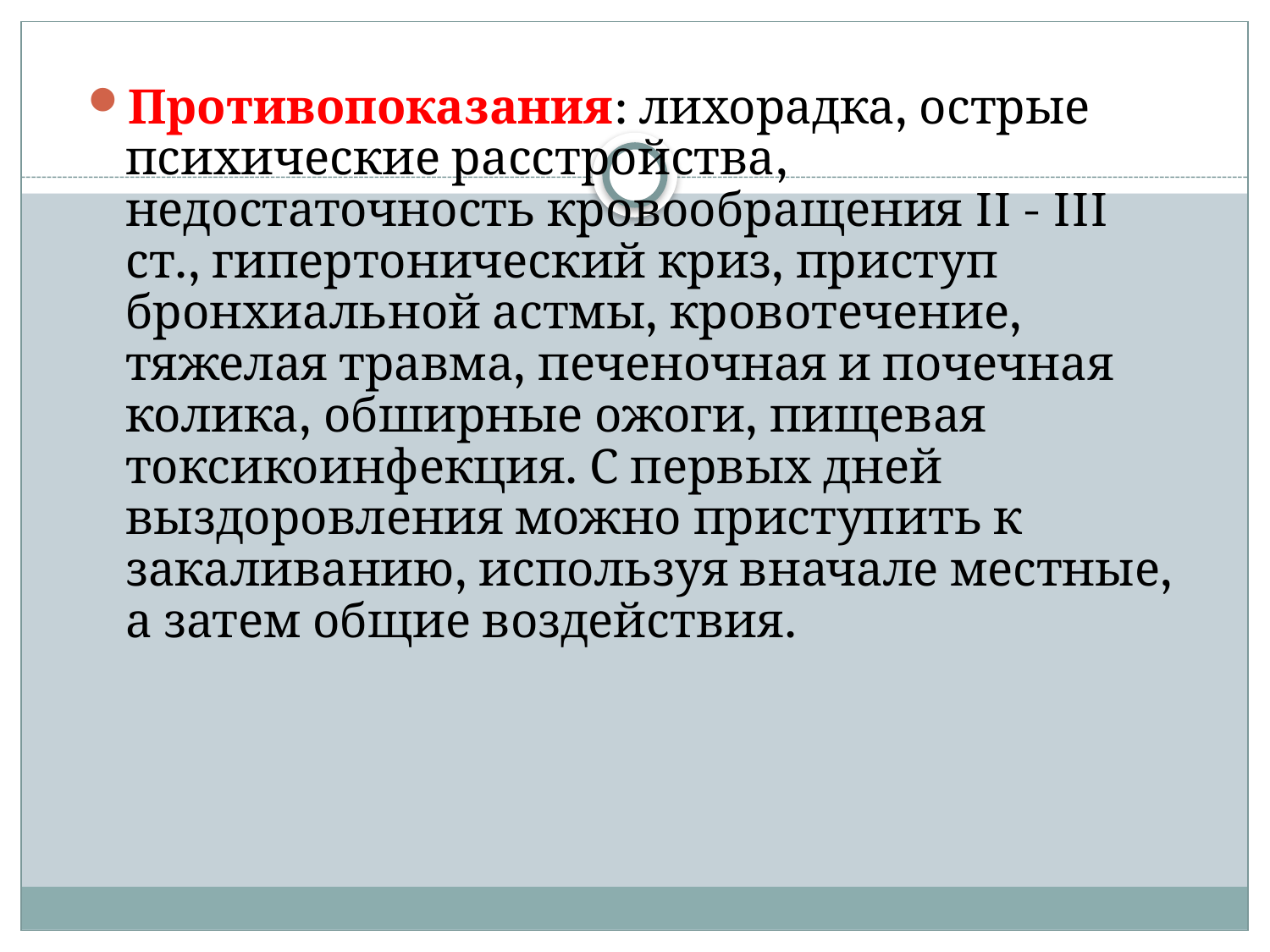

Противопоказания: лихорадка, острые психические расстройства, недостаточность кровообращения II - III ст., гипертонический криз, приступ бронхиальной астмы, кровотечение, тяжелая травма, печеночная и почечная колика, обширные ожоги, пищевая токсикоинфекция. С первых дней выздоровления можно приступить к закаливанию, используя вначале местные, а затем общие воздействия.